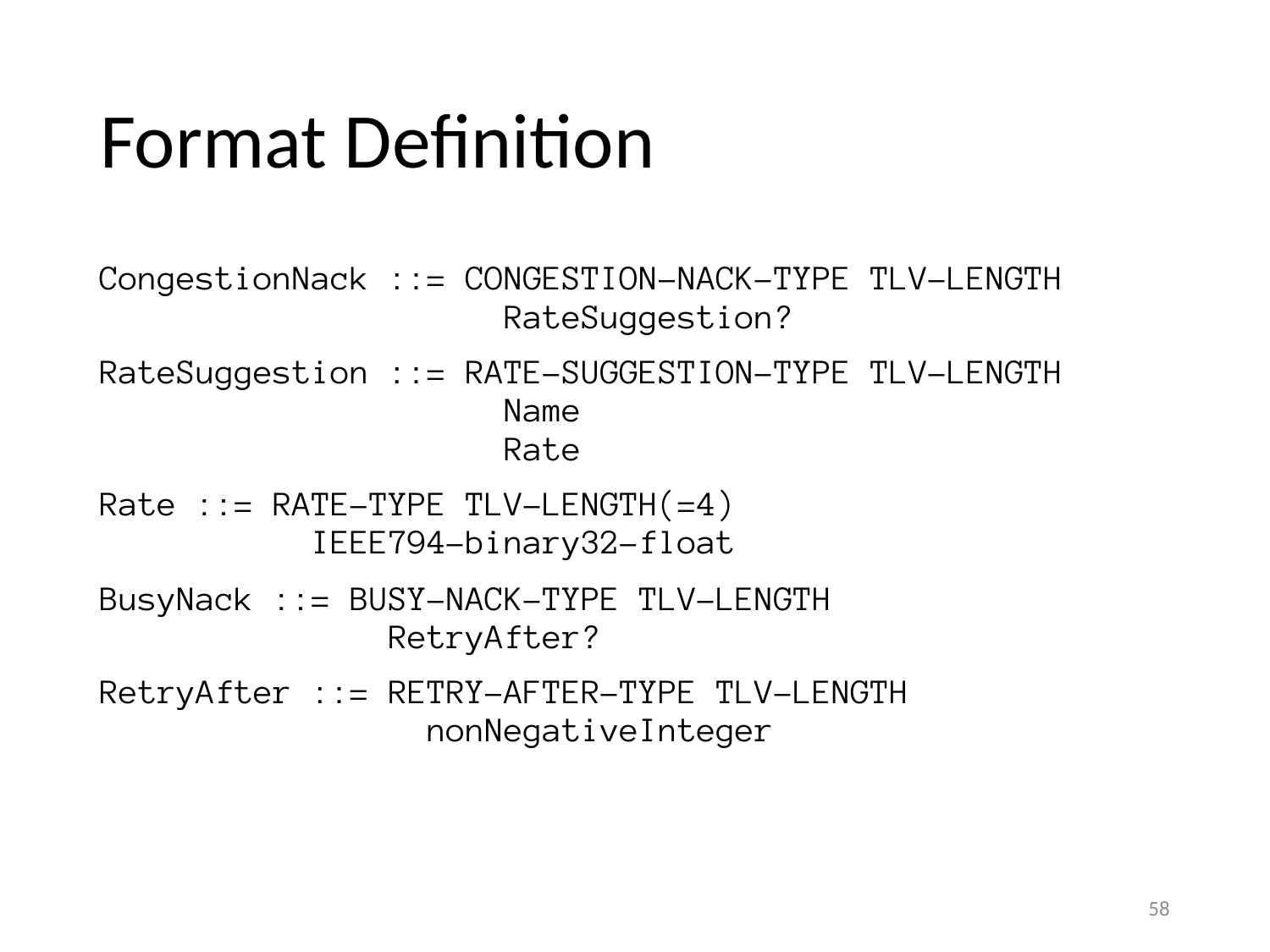

# Format Definition
CongestionNack ::= CONGESTION-NACK-TYPE TLV-LENGTH
                     RateSuggestion?
RateSuggestion ::= RATE-SUGGESTION-TYPE TLV-LENGTH
                     Name
                     Rate
Rate ::= RATE-TYPE TLV-LENGTH(=4)
           IEEE794-binary32-float
BusyNack ::= BUSY-NACK-TYPE TLV-LENGTH
               RetryAfter?
RetryAfter ::= RETRY-AFTER-TYPE TLV-LENGTH
                 nonNegativeInteger
58